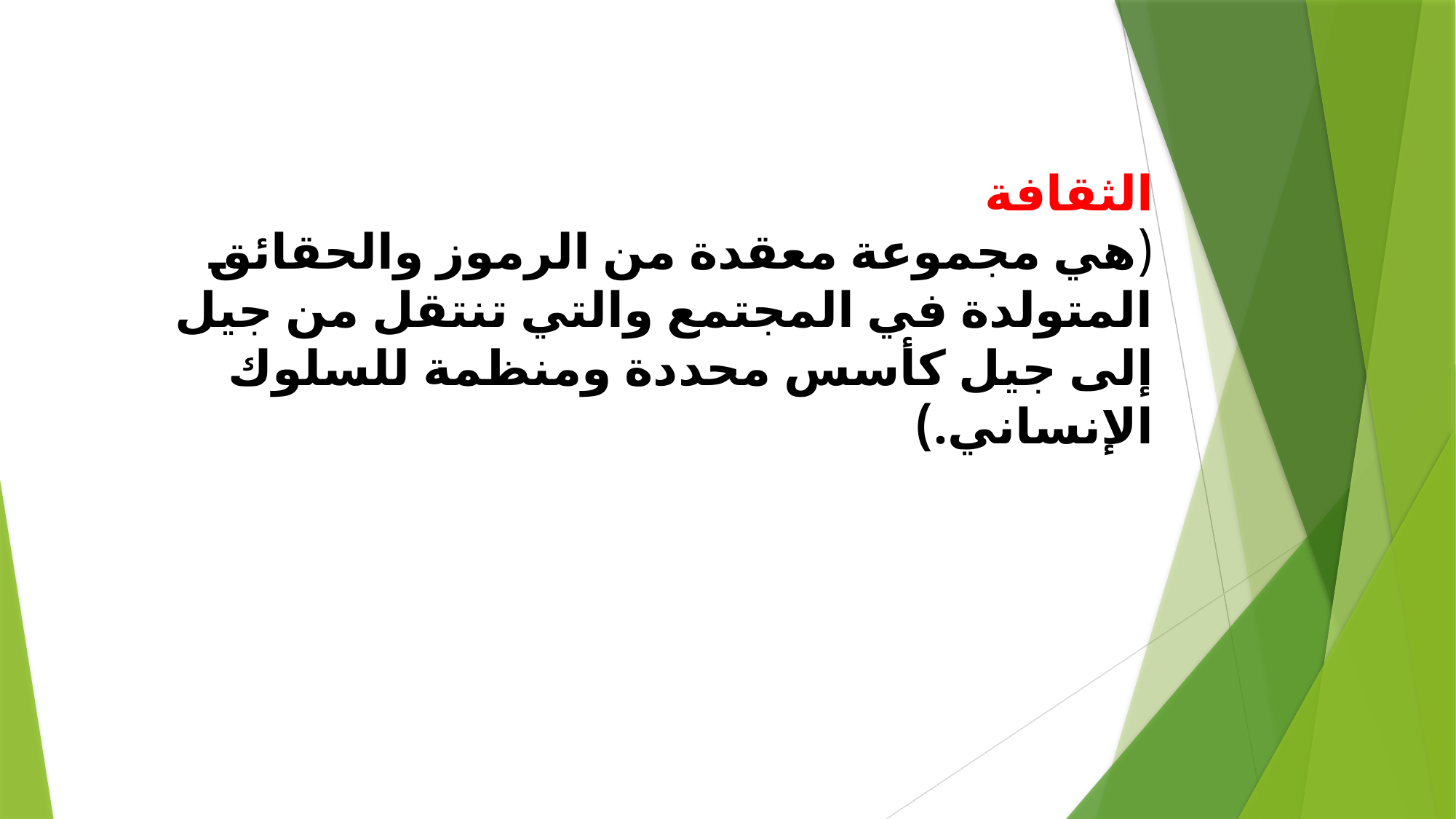

الثقافة
(هي مجموعة معقدة من الرموز والحقائق المتولدة في المجتمع والتي تنتقل من جيل إلى جيل كأسس محددة ومنظمة للسلوك الإنساني.)